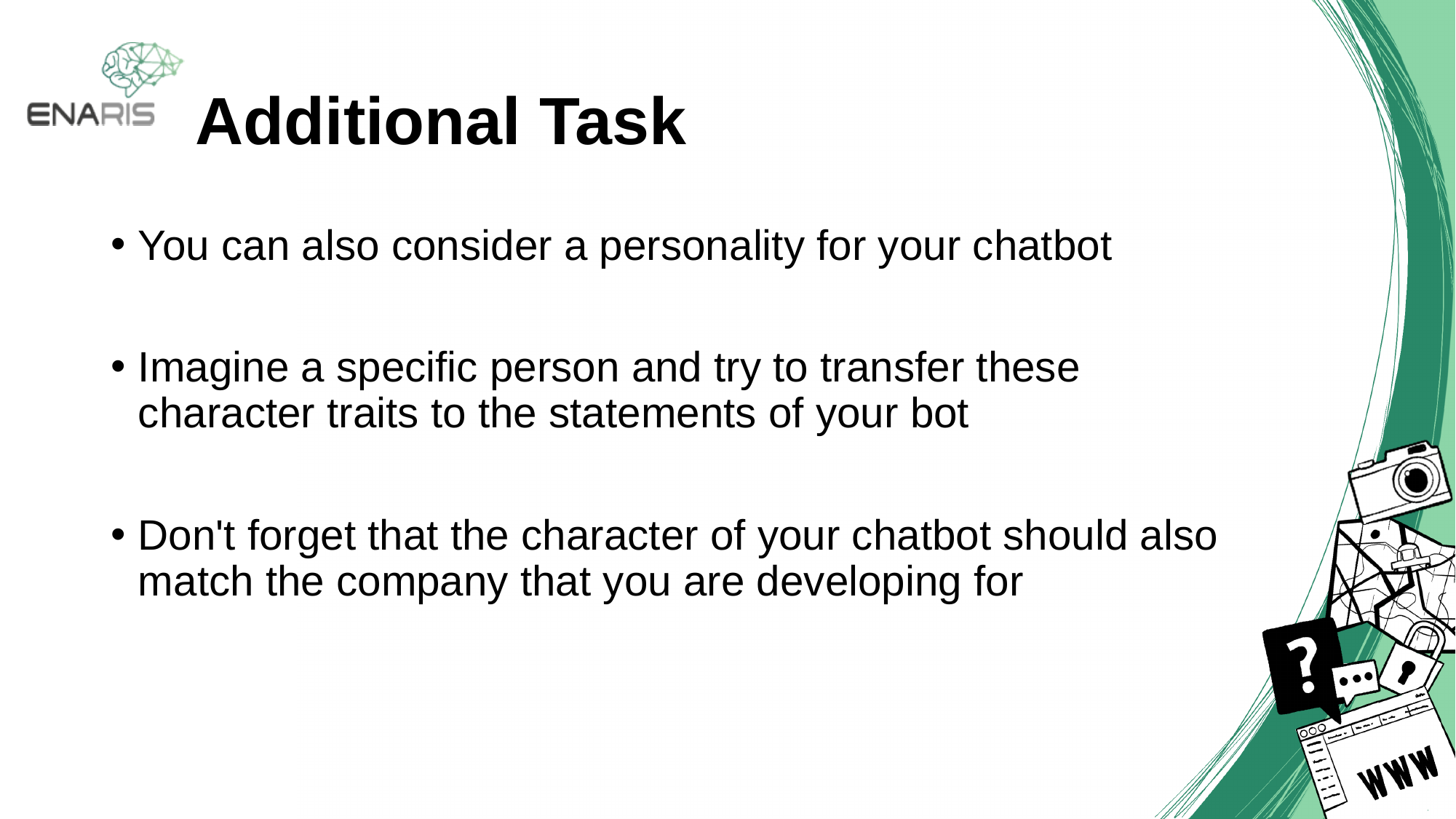

# Additional Task
You can also consider a personality for your chatbot

Imagine a specific person and try to transfer these character traits to the statements of your bot

Don't forget that the character of your chatbot should also match the company that you are developing for